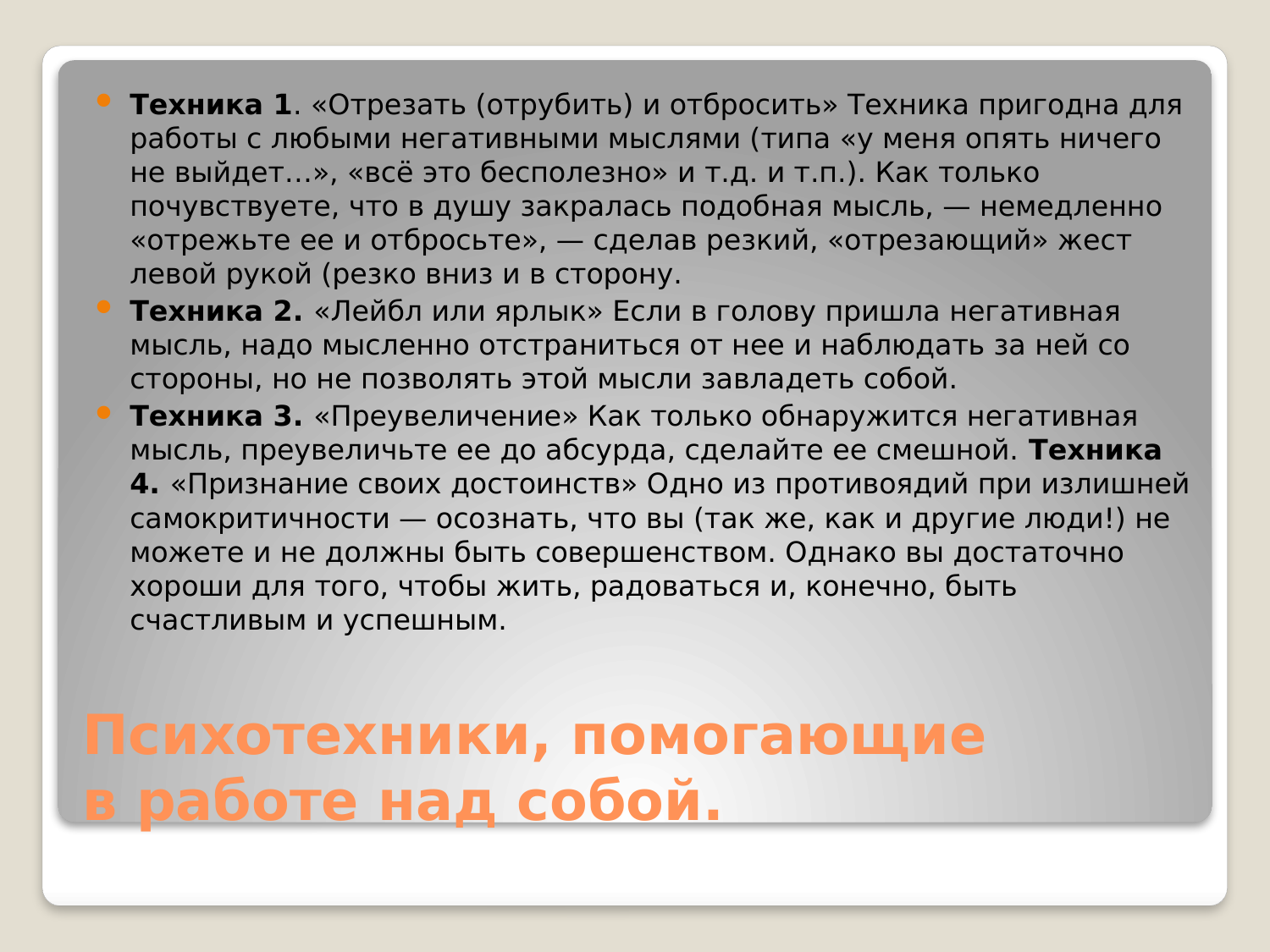

Техника 1. «Отрезать (отрубить) и отбросить» Техника пригодна для работы с любыми негативными мыслями (типа «у меня опять ничего не выйдет…», «всё это бесполезно» и т.д. и т.п.). Как только почувствуете, что в душу закралась подобная мысль, — немедленно «отрежьте ее и отбросьте», — сделав резкий, «отрезающий» жест левой рукой (резко вниз и в сторону.
Техника 2. «Лейбл или ярлык» Если в голову пришла негативная мысль, надо мысленно отстраниться от нее и наблюдать за ней со стороны, но не позволять этой мысли завладеть собой.
Техника 3. «Преувеличение» Как только обнаружится негативная мысль, преувеличьте ее до абсурда, сделайте ее смешной. Техника 4. «Признание своих достоинств» Одно из противоядий при излишней самокритичности — осознать, что вы (так же, как и другие люди!) не можете и не должны быть совершенством. Однако вы достаточно хороши для того, чтобы жить, радоваться и, конечно, быть счастливым и успешным.
# Психотехники, помогающие в работе над собой.